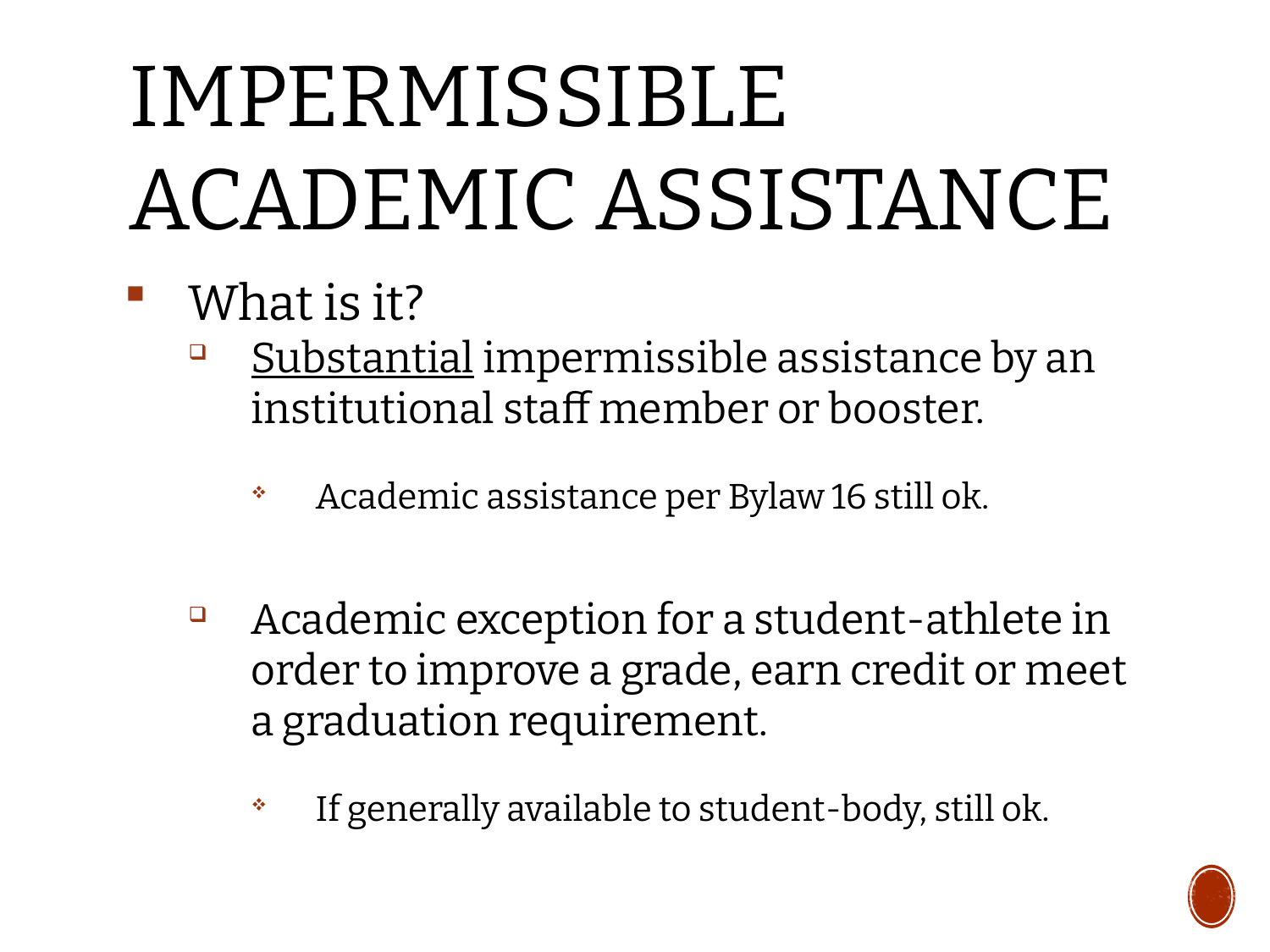

# Impermissible Academic Assistance
What is it?
Substantial impermissible assistance by an institutional staff member or booster.

Academic assistance per Bylaw 16 still ok.

Academic exception for a student-athlete in order to improve a grade, earn credit or meet a graduation requirement.

If generally available to student-body, still ok.